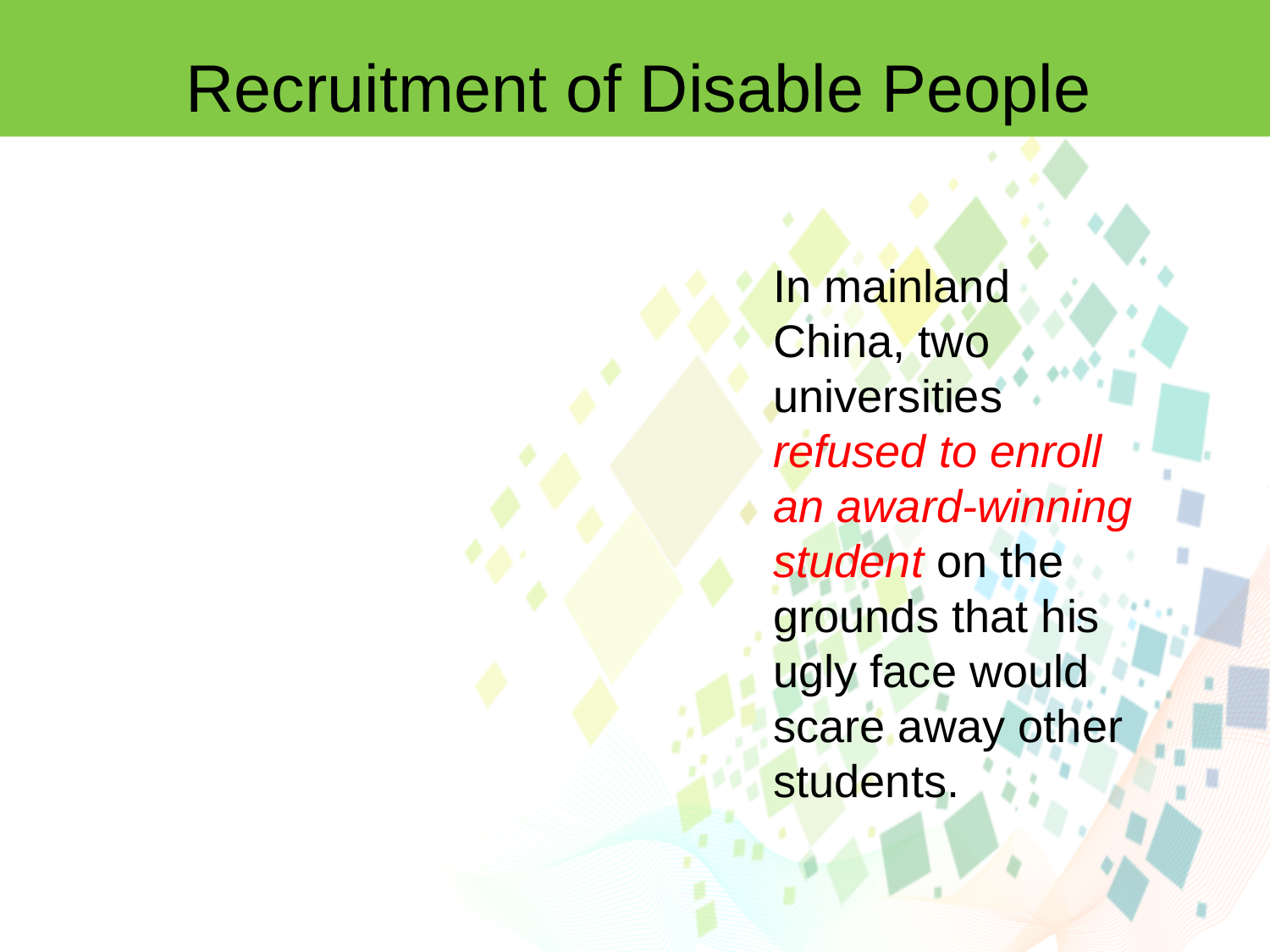

Recruitment of Disable People
In mainland China, two universities refused to enroll an award-winning student on the grounds that his ugly face would scare away other students.